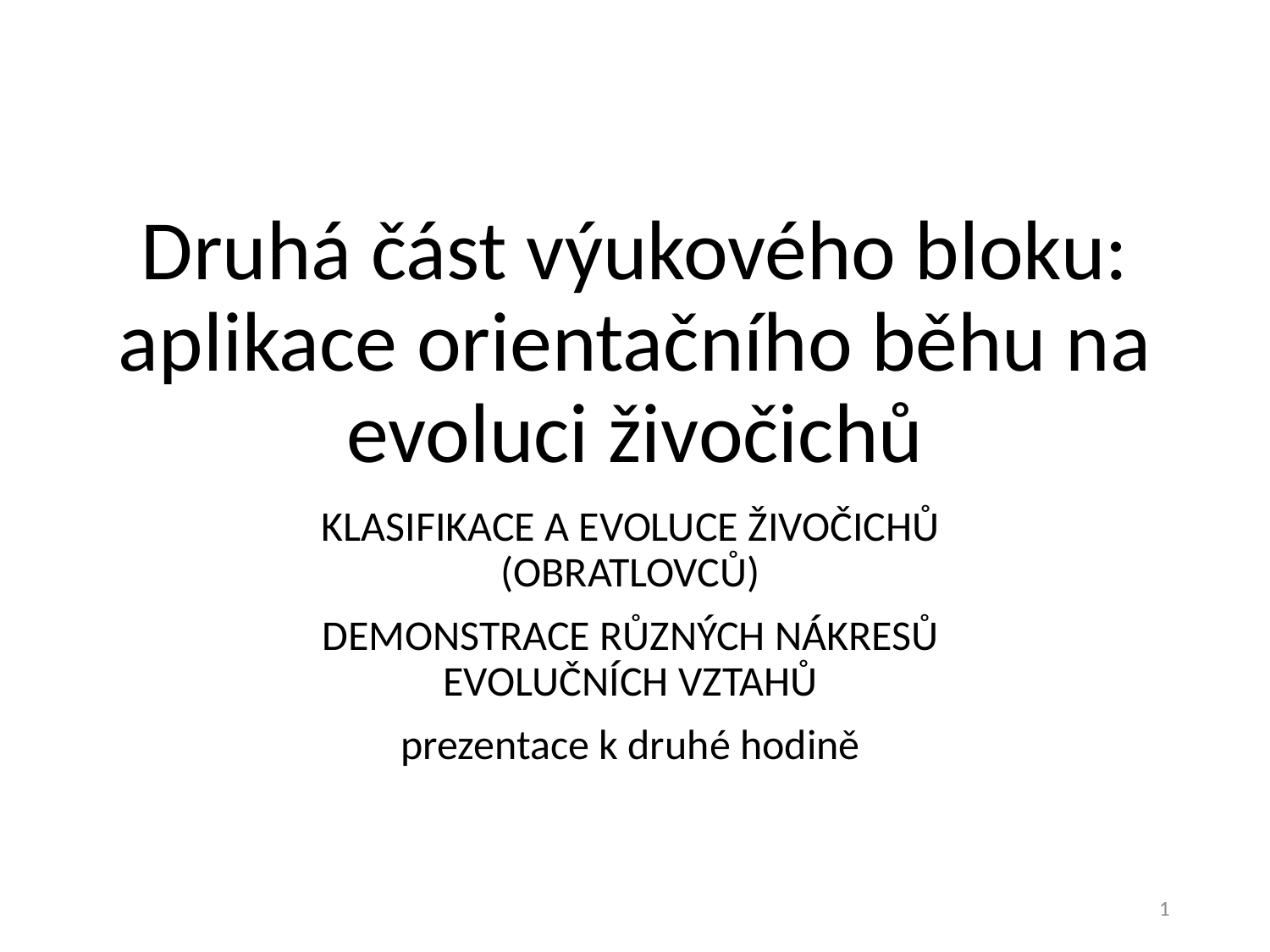

# Druhá část výukového bloku: aplikace orientačního běhu na evoluci živočichů
KLASIFIKACE A EVOLUCE ŽIVOČICHŮ (OBRATLOVCŮ)
DEMONSTRACE RŮZNÝCH NÁKRESŮ EVOLUČNÍCH VZTAHŮ
prezentace k druhé hodině
1